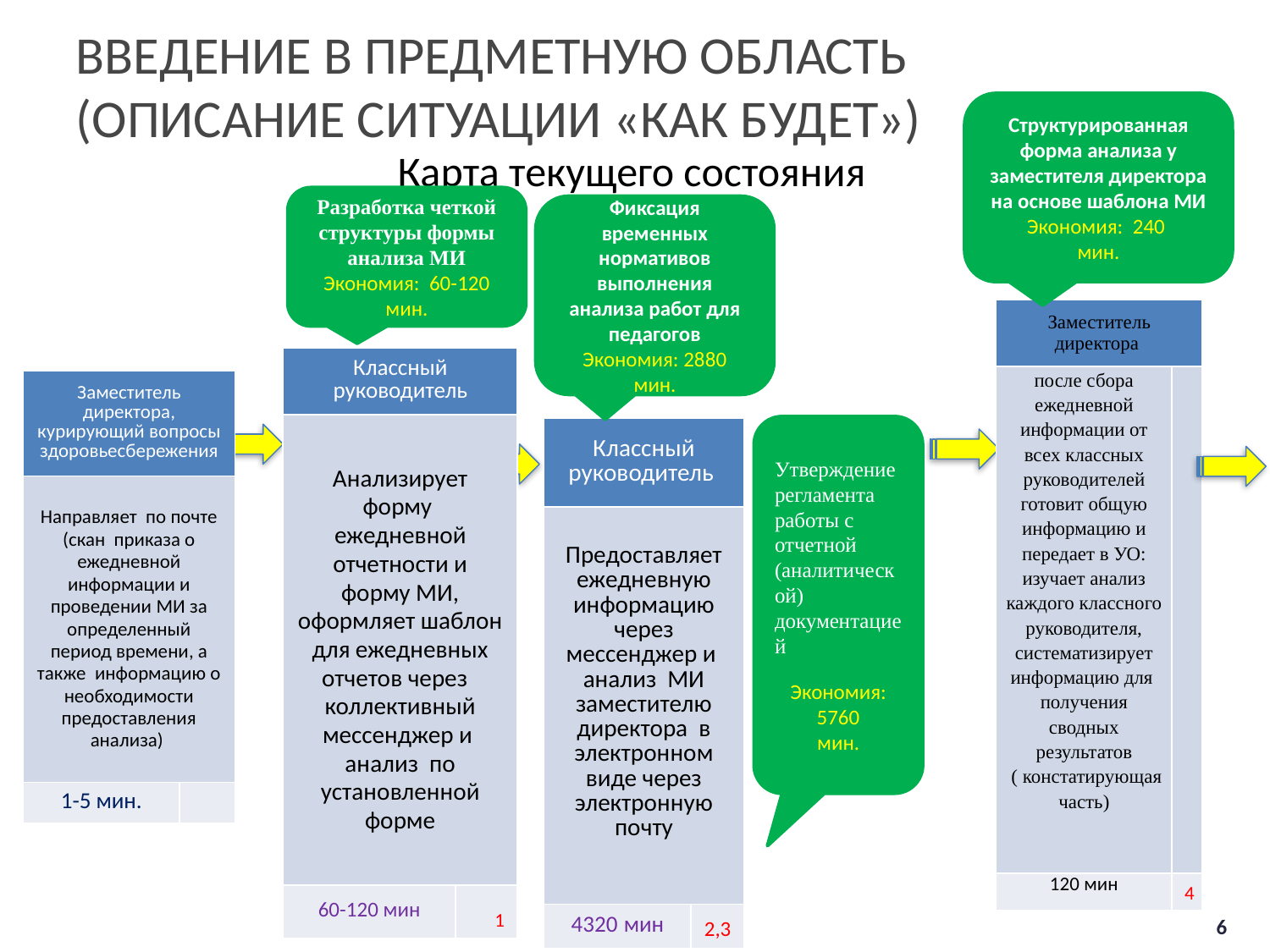

Введение в предметную область
(описание ситуации «как БУДЕТ»)
Структурированная форма анализа у заместителя директора на основе шаблона МИ
Экономия:  240
мин.
# Карта текущего состояния
Разработка четкой структуры формы анализа МИ
Экономия:  60-120
мин.
Фиксация временных нормативов выполнения анализа работ для педагогов
Экономия: 2880
мин.
| Заместитель директора |  |
| --- | --- |
| после сбора ежедневной информации от всех классных руководителей готовит общую информацию и передает в УО: изучает анализ каждого классного руководителя, систематизирует информацию для получения сводных результатов ( констатирующая часть) |  |
| 120 мин | 4 |
| Классный руководитель |  |
| --- | --- |
| Анализирует форму ежедневной отчетности и форму МИ, оформляет шаблон для ежедневных отчетов через коллективный мессенджер и анализ по установленной форме |  |
| 60-120 мин | 1 |
| Заместитель директора, курирующий вопросы здоровьесбережения |  |
| --- | --- |
| Направляет по почте (скан приказа о ежедневной информации и проведении МИ за определенный период времени, а также информацию о необходимости предоставления анализа) |  |
| 1-5 мин. |  |
Утверждение регламента работы с отчетной
(аналитической) документацией

Экономия: 5760
мин.
| Классный руководитель |  |
| --- | --- |
| Предоставляет ежедневную информацию через мессенджер и анализ МИ заместителю директора в электронном виде через электронную почту |  |
| мин | 2,3 |

60-1440 мин.

6